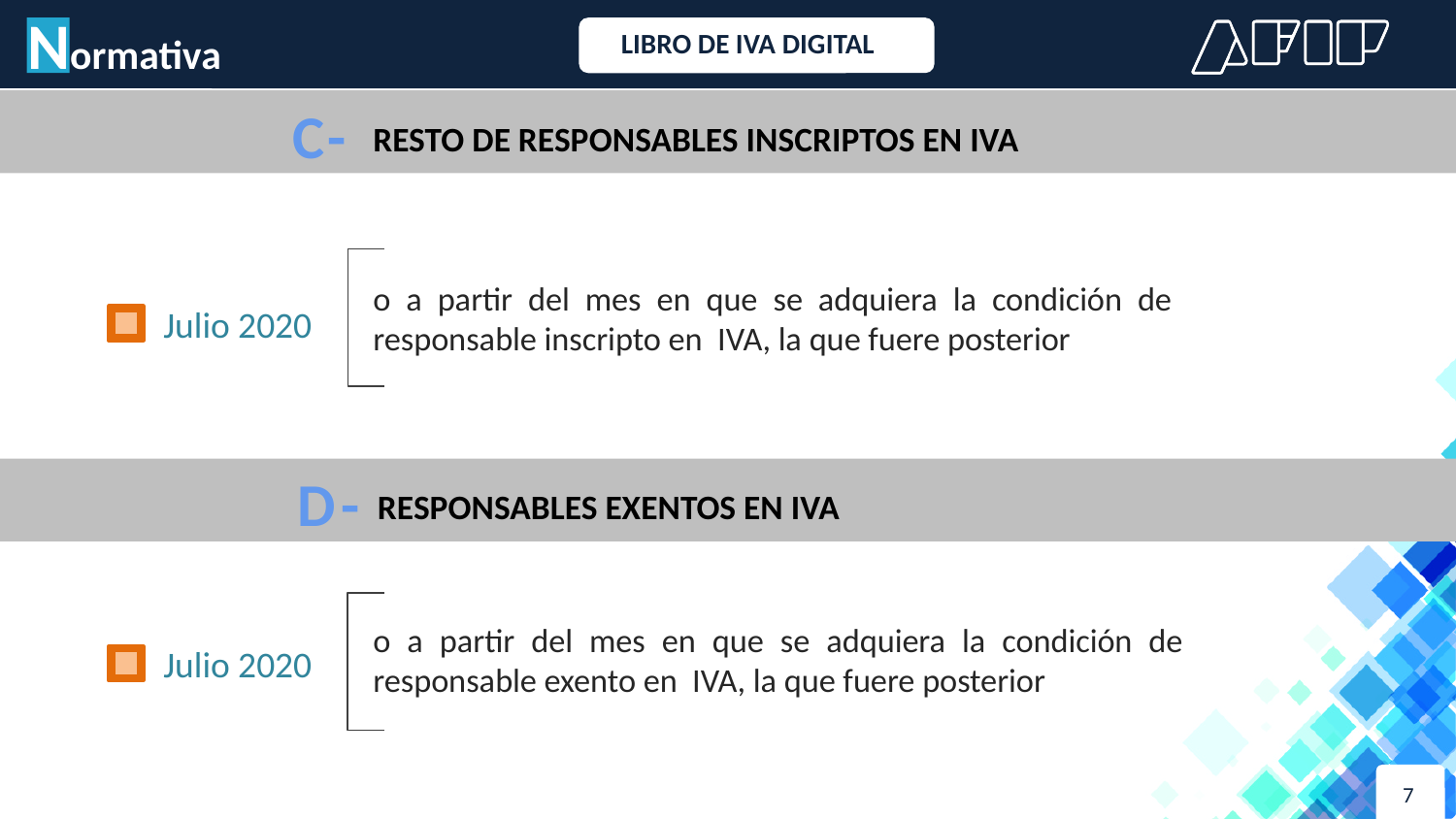

Normativa

LIBRO DE IVA DIGITAL

C-
RESTO DE RESPONSABLES INSCRIPTOS EN IVA

o a partir del mes en que se adquiera la condición de responsable inscripto en  IVA, la que fuere posterior
Julio 2020

D-
RESPONSABLES EXENTOS EN IVA

o a partir del mes en que se adquiera la condición de responsable exento en  IVA, la que fuere posterior
Julio 2020